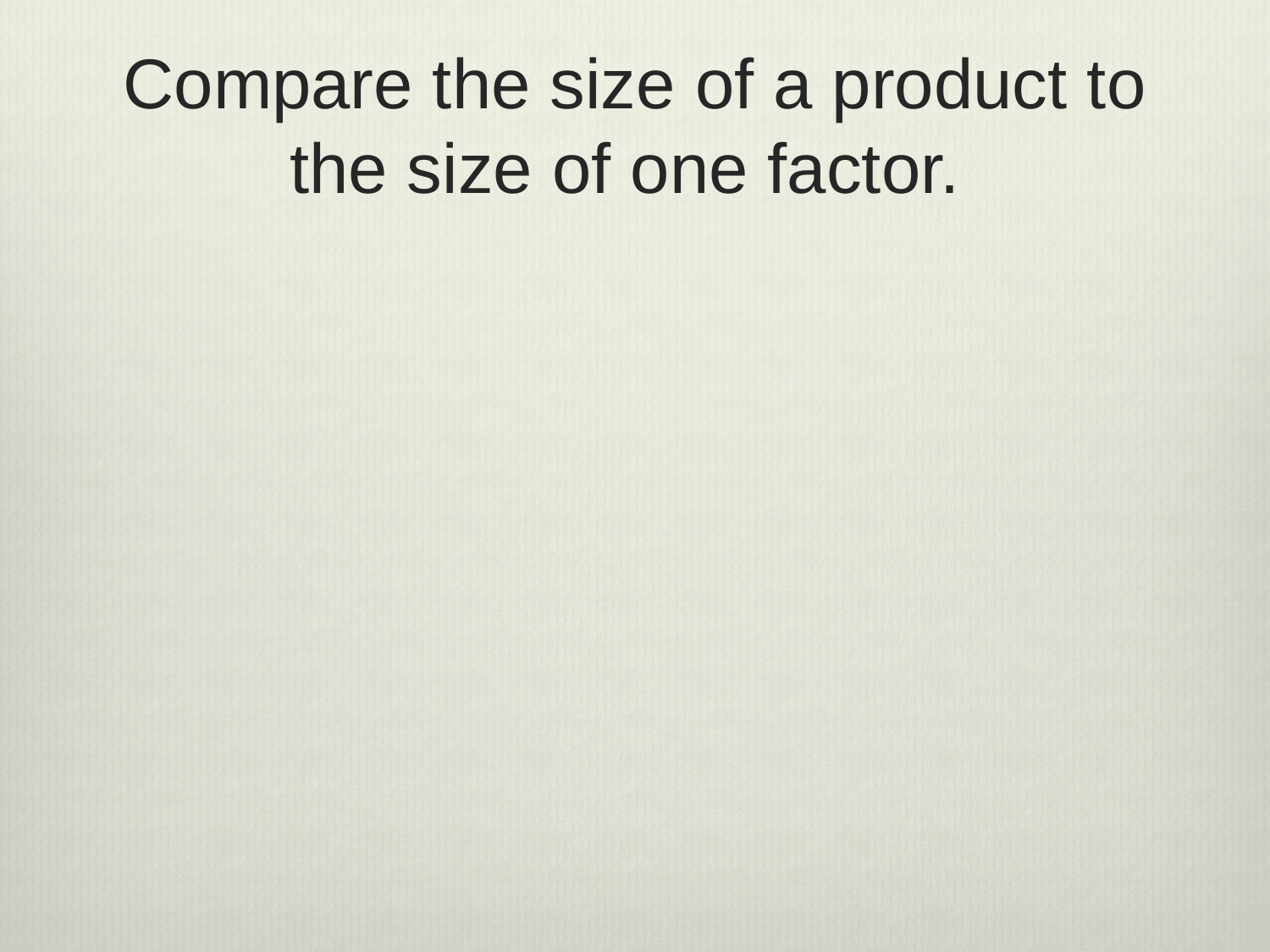

# Compare the size of a product to the size of one factor.